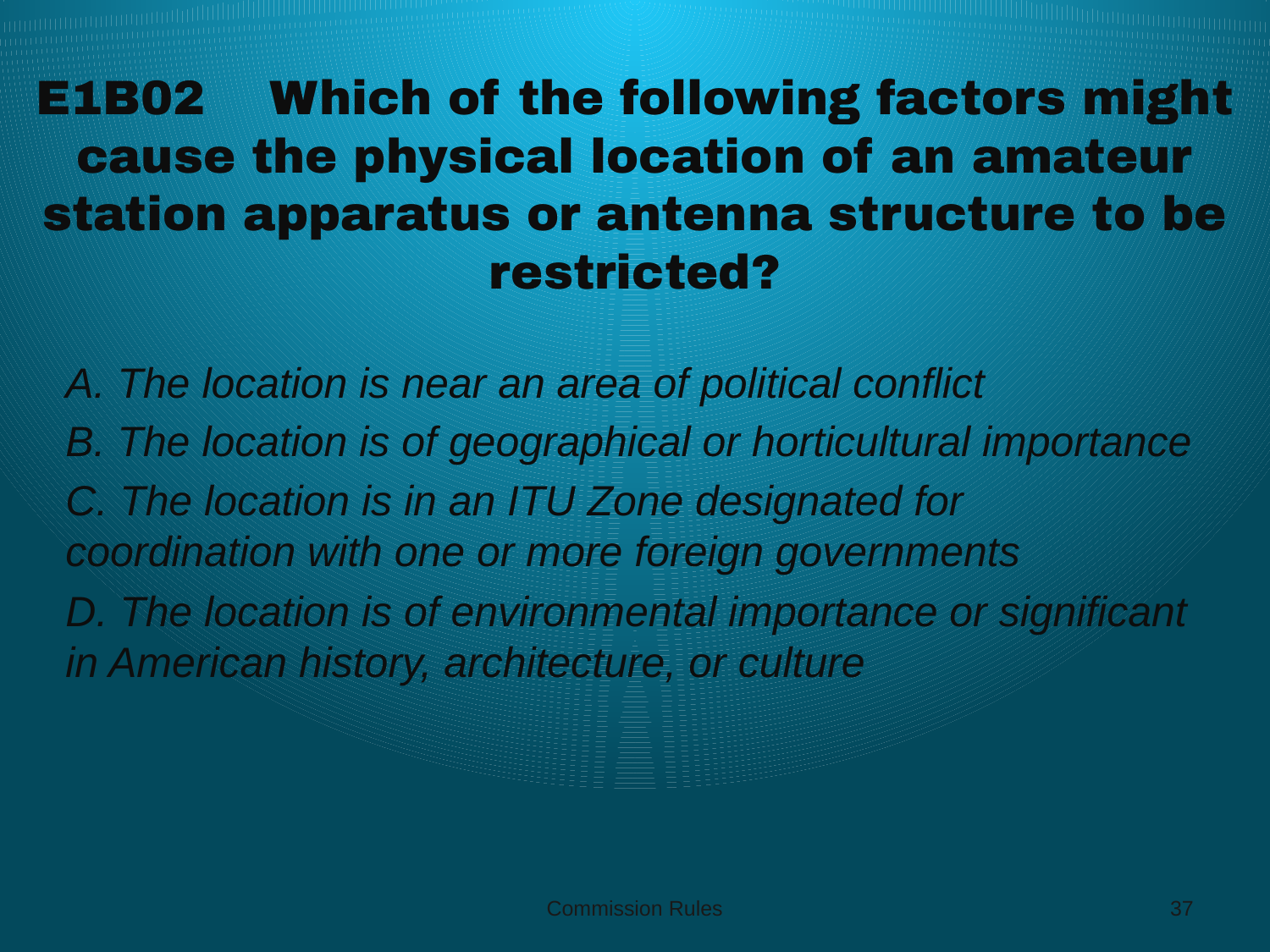

# E1B02    Which of the following factors might cause the physical location of an amateur station apparatus or antenna structure to be restricted?
A. The location is near an area of political conflict
B. The location is of geographical or horticultural importance
C. The location is in an ITU Zone designated for coordination with one or more foreign governments
D. The location is of environmental importance or significant in American history, architecture, or culture
Commission Rules
37